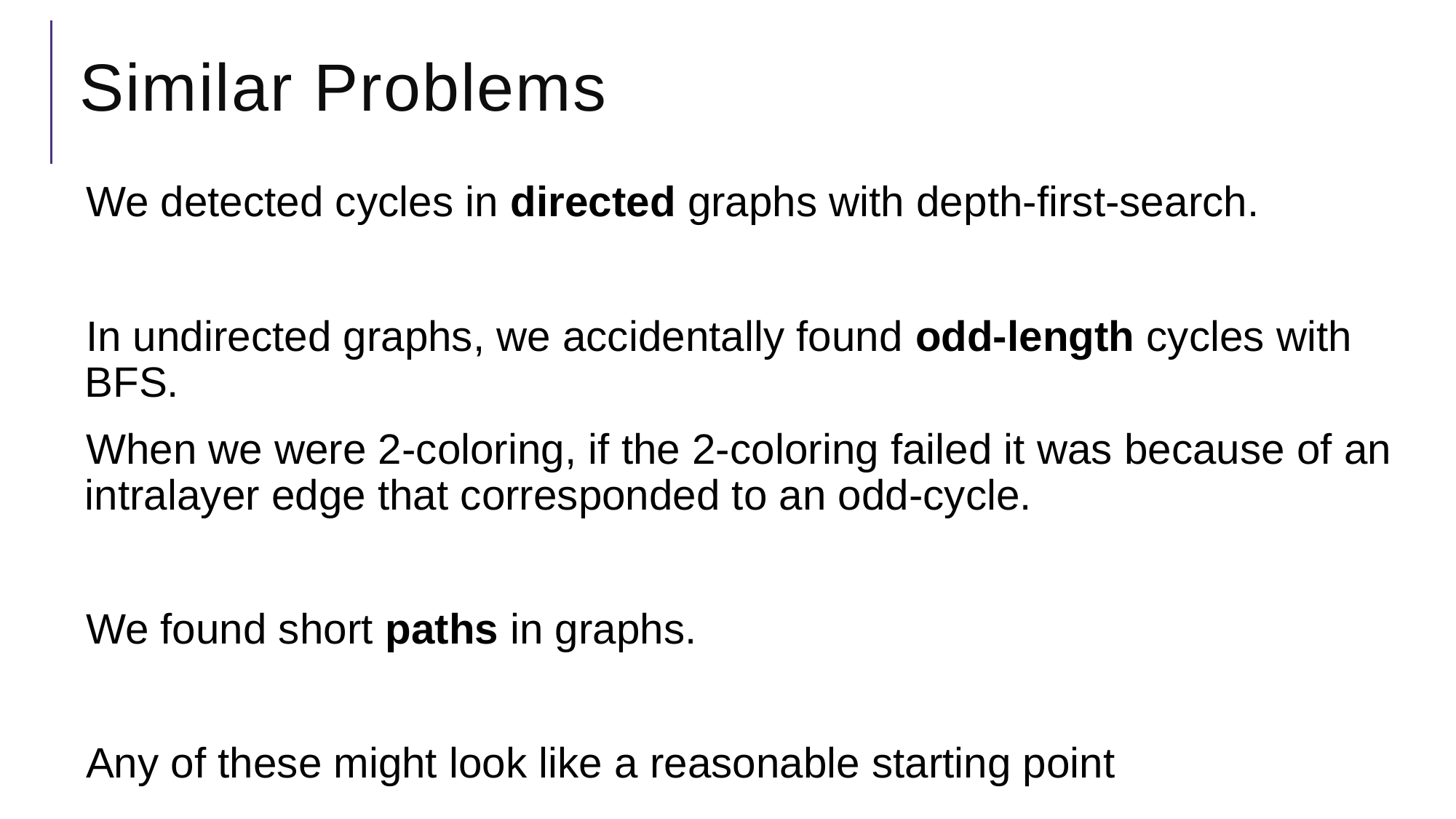

# Similar Problems
We detected cycles in directed graphs with depth-first-search.

In undirected graphs, we accidentally found odd-length cycles with BFS.
When we were 2-coloring, if the 2-coloring failed it was because of an intralayer edge that corresponded to an odd-cycle.

We found short paths in graphs.

Any of these might look like a reasonable starting point